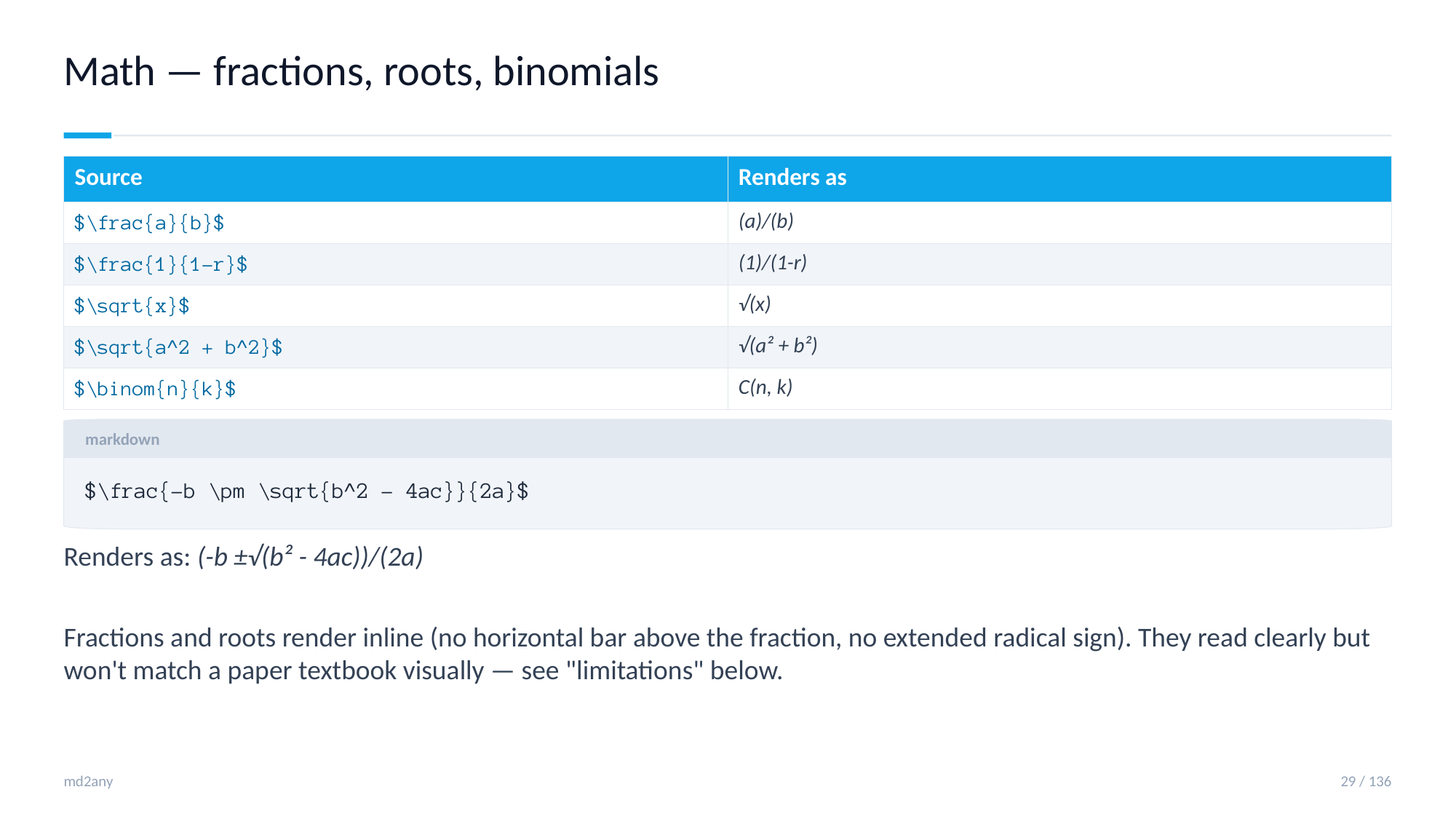

Math — fractions, roots, binomials

| Source | Renders as |
| --- | --- |
| $\frac{a}{b}$ | (a)/(b) |
| $\frac{1}{1-r}$ | (1)/(1-r) |
| $\sqrt{x}$ | √(x) |
| $\sqrt{a^2 + b^2}$ | √(a² + b²) |
| $\binom{n}{k}$ | C(n, k) |
markdown
$\frac{-b \pm \sqrt{b^2 - 4ac}}{2a}$
Renders as: (-b ±√(b² - 4ac))/(2a)
Fractions and roots render inline (no horizontal bar above the fraction, no extended radical sign). They read clearly but won't match a paper textbook visually — see "limitations" below.
md2any
29 / 136